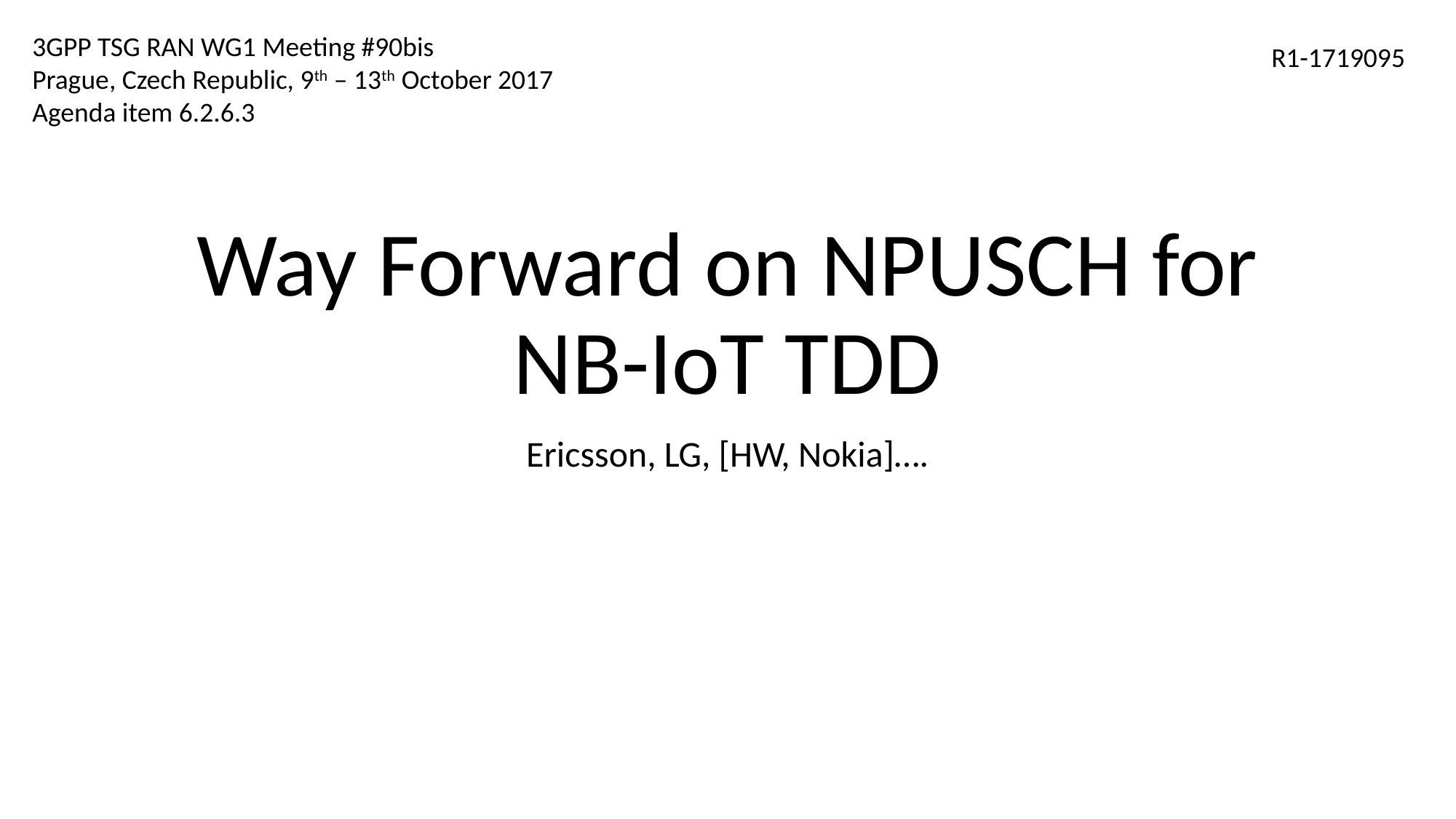

3GPP TSG RAN WG1 Meeting #90bis
Prague, Czech Republic, 9th – 13th October 2017
Agenda item 6.2.6.3
R1-1719095
# Way Forward on NPUSCH for NB-IoT TDD
Ericsson, LG, [HW, Nokia]….